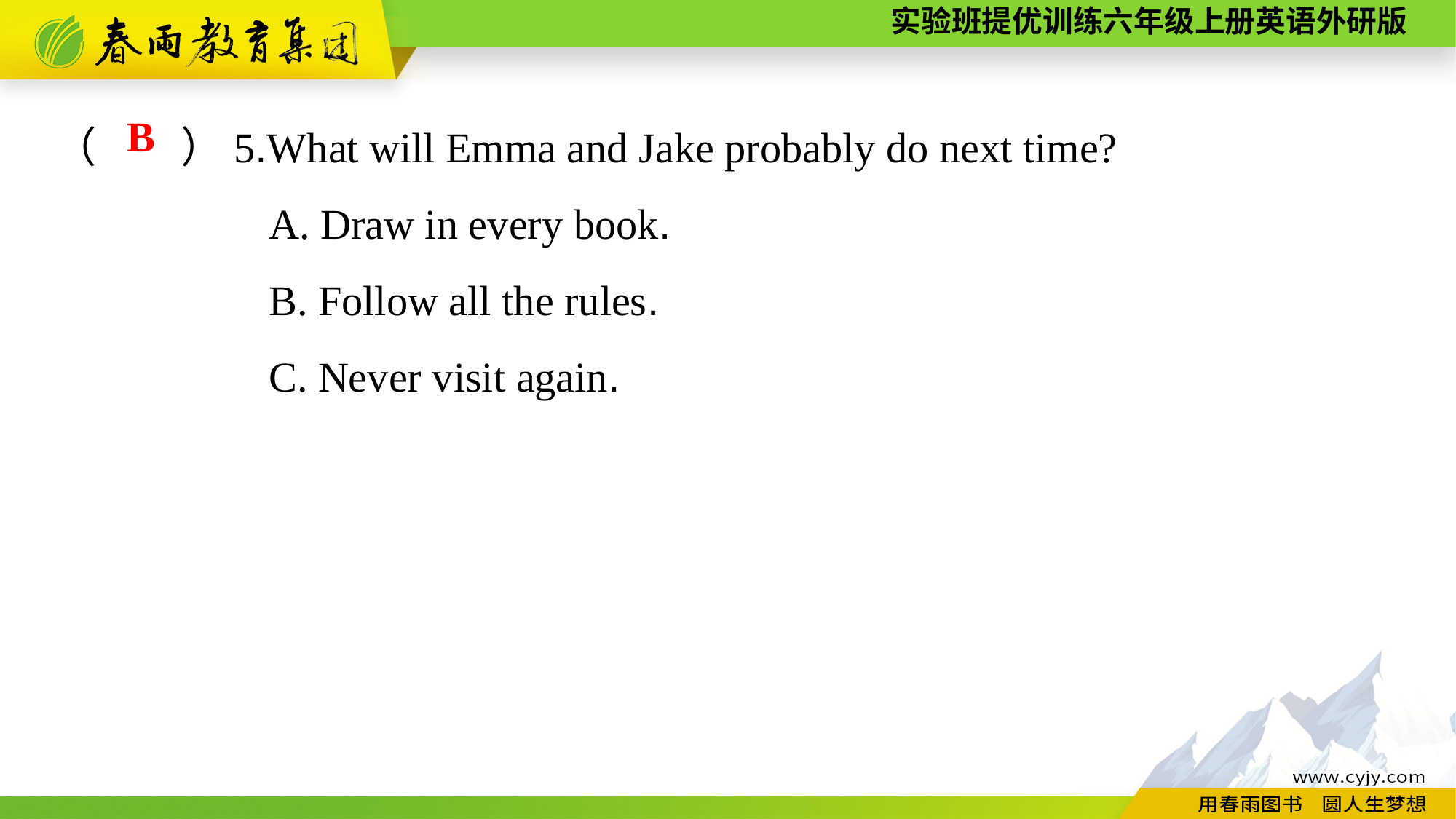

（　　）5.What will Emma and Jake probably do next time?
A. Draw in every book.
B. Follow all the rules.
C. Never visit again.
B